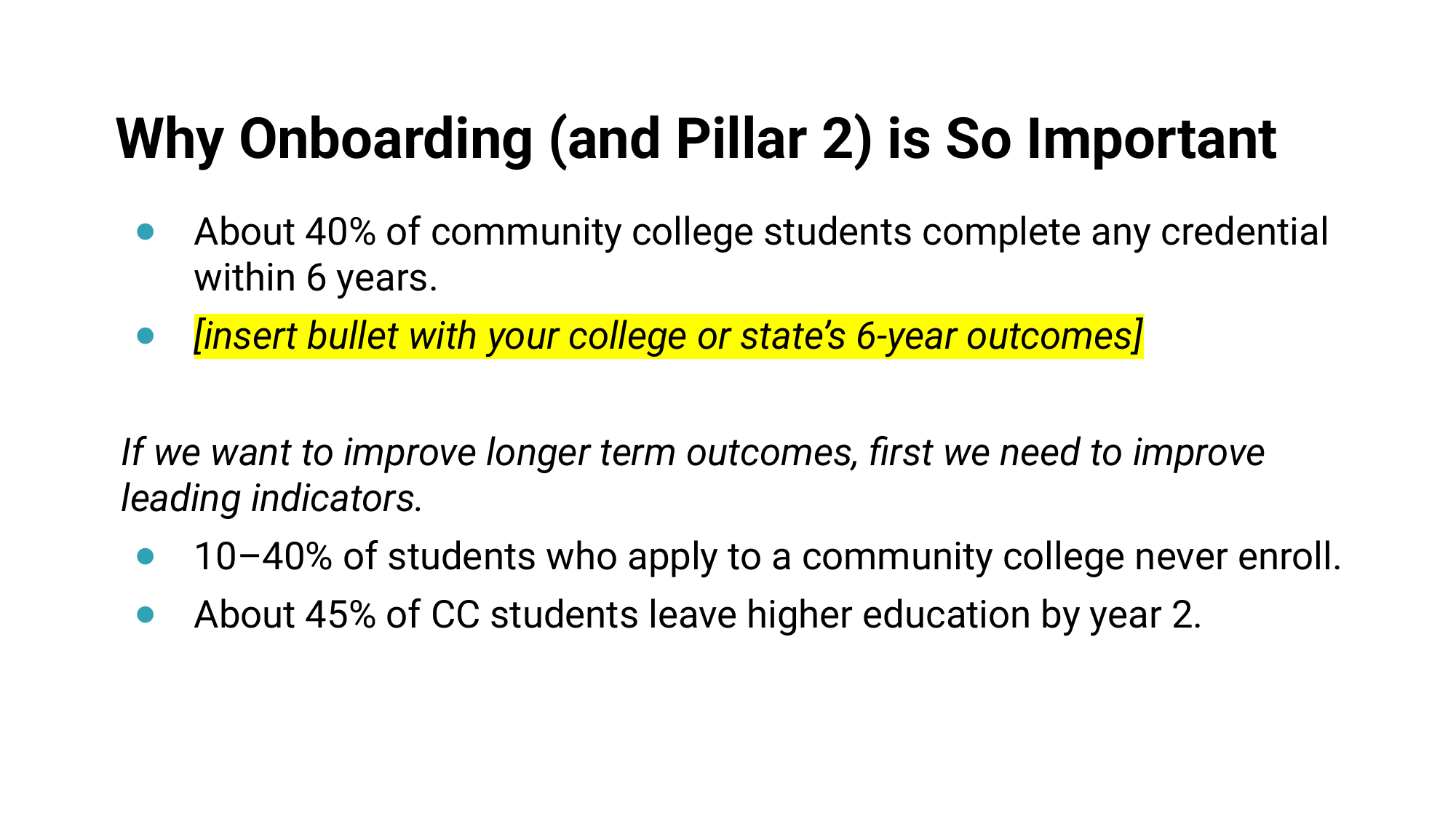

# Why Onboarding (and Pillar 2) is So Important
About 40% of community college students complete any credential within 6 years.
[insert bullet with your college or state’s 6-year outcomes]

If we want to improve longer term outcomes, first we need to improve leading indicators.
10–40% of students who apply to a community college never enroll.
About 45% of CC students leave higher education by year 2.